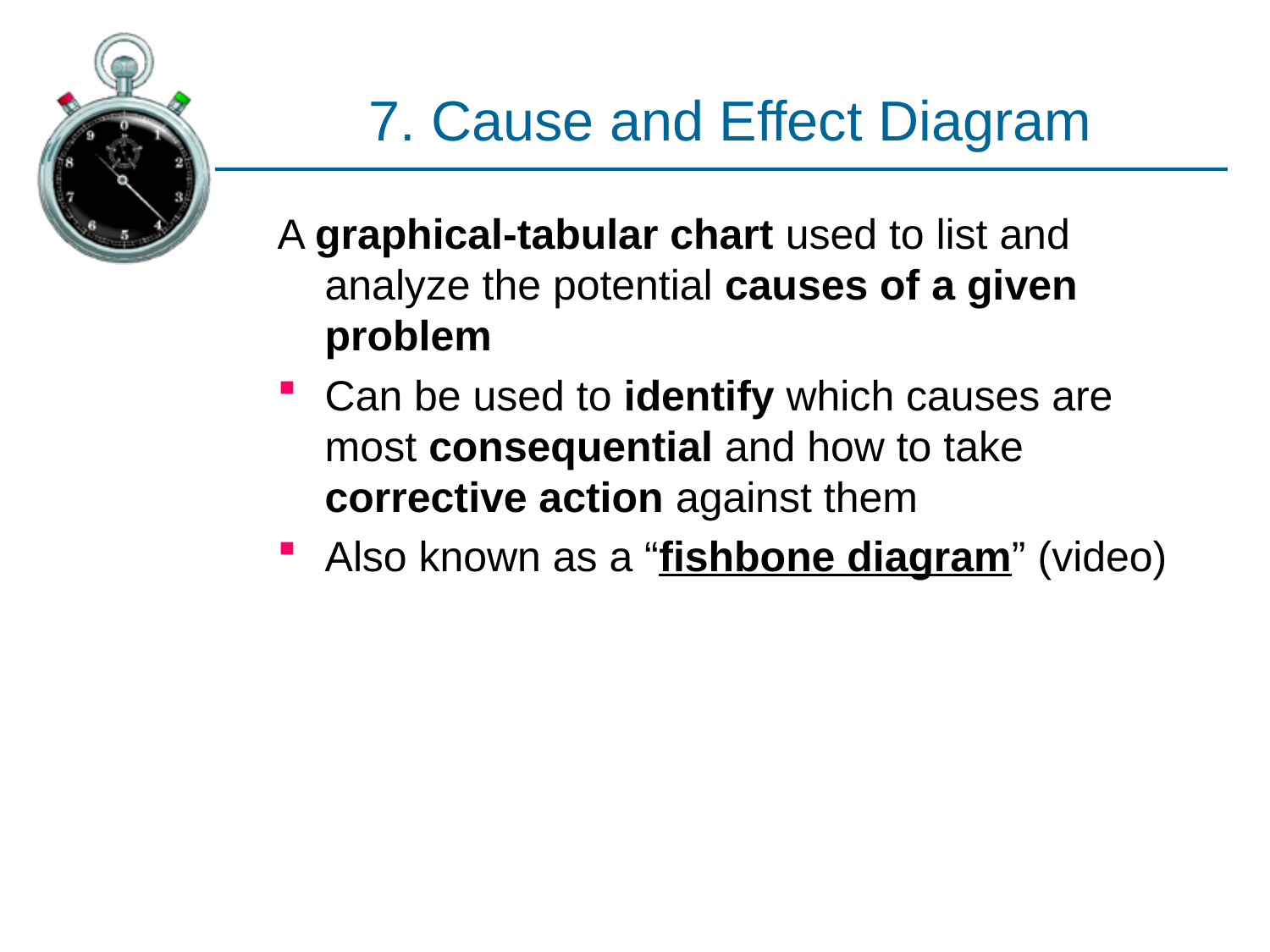

# 7. Cause and Effect Diagram
A graphical-tabular chart used to list and analyze the potential causes of a given problem
Can be used to identify which causes are most consequential and how to take corrective action against them
Also known as a “fishbone diagram” (video)